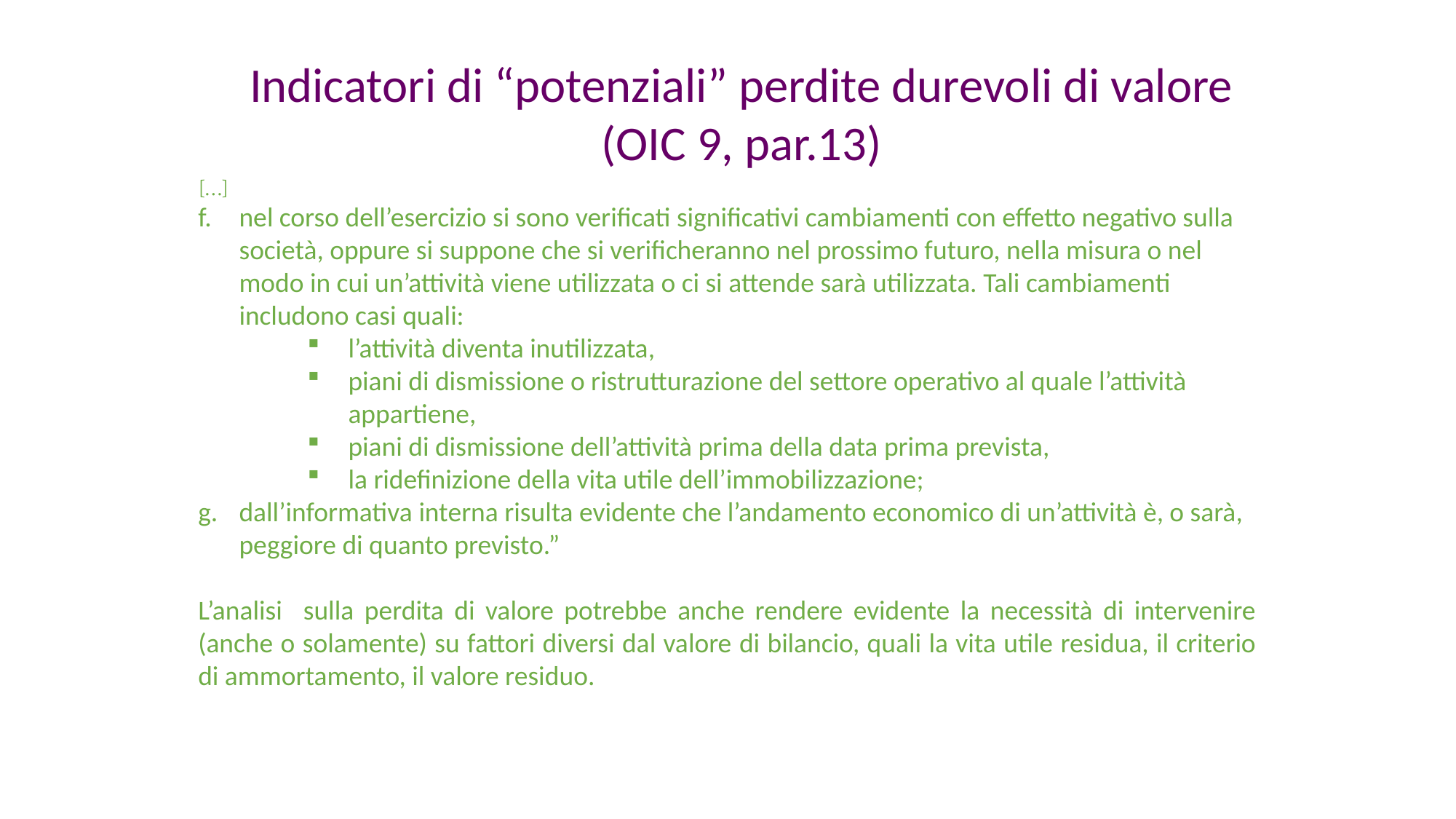

Indicatori di “potenziali” perdite durevoli di valore (OIC 9, par.13)

[…]
nel corso dell’esercizio si sono verificati significativi cambiamenti con effetto negativo sulla società, oppure si suppone che si verificheranno nel prossimo futuro, nella misura o nel modo in cui un’attività viene utilizzata o ci si attende sarà utilizzata. Tali cambiamenti includono casi quali:
l’attività diventa inutilizzata,
piani di dismissione o ristrutturazione del settore operativo al quale l’attività appartiene,
piani di dismissione dell’attività prima della data prima prevista,
la ridefinizione della vita utile dell’immobilizzazione;
dall’informativa interna risulta evidente che l’andamento economico di un’attività è, o sarà, peggiore di quanto previsto.”

L’analisi  sulla perdita di valore potrebbe anche rendere evidente la necessità di intervenire (anche o solamente) su fattori diversi dal valore di bilancio, quali la vita utile residua, il criterio di ammortamento, il valore residuo.